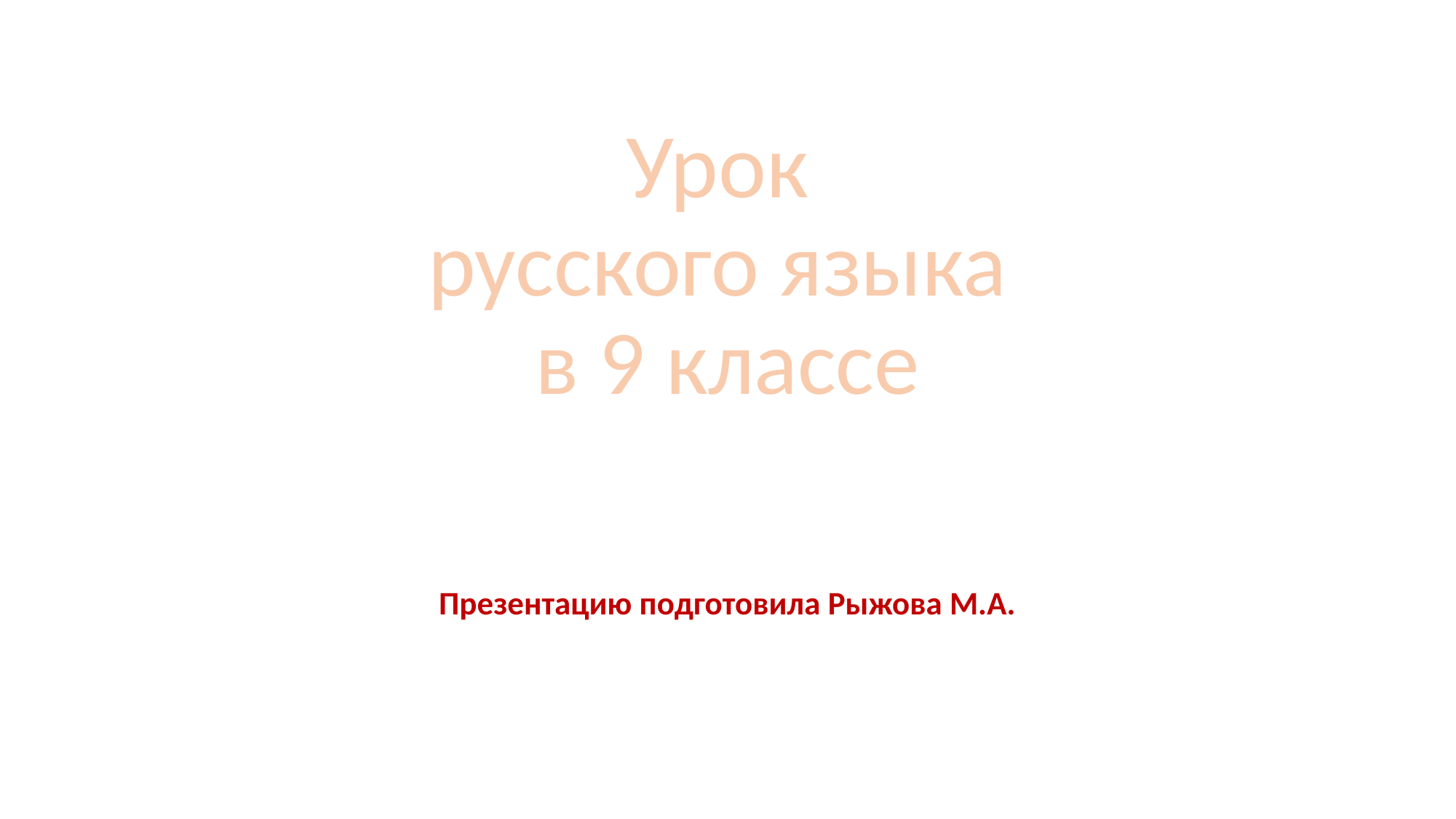

# Урок русского языка в 9 классе

Презентацию подготовила Рыжова М.А.